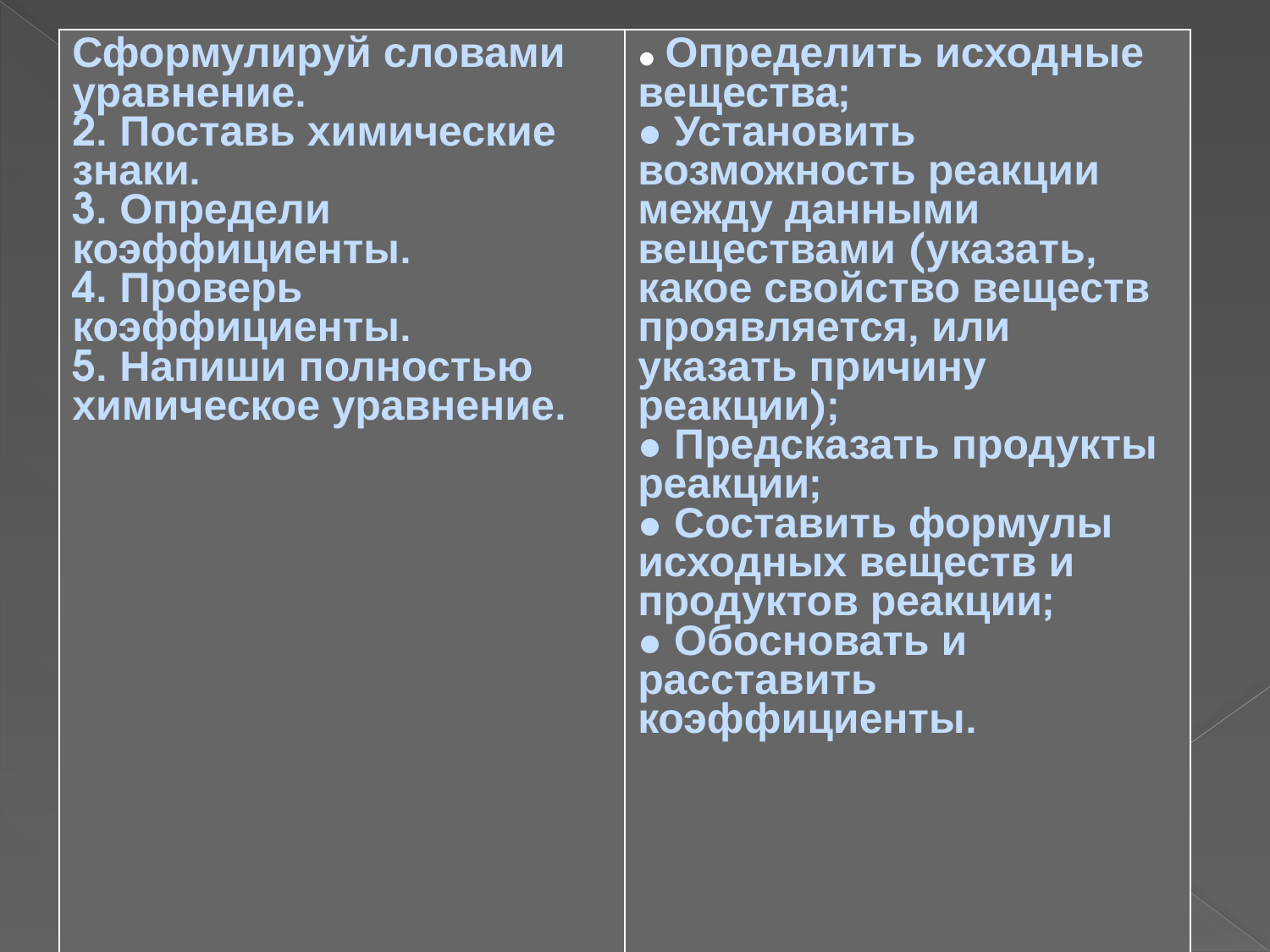

| Сформулируй словами уравнение. 2. Поставь химические знаки. 3. Определи коэффициенты. 4. Проверь коэффициенты. 5. Напиши полностью химическое уравнение. | • Определить исходные вещества; • Установить возможность реакции между данными веществами (указать, какое свойство веществ проявляется, или указать причину реакции); • Предсказать продукты реакции; • Составить формулы исходных веществ и продуктов реакции; • Обосновать и расставить коэффициенты. |
| --- | --- |